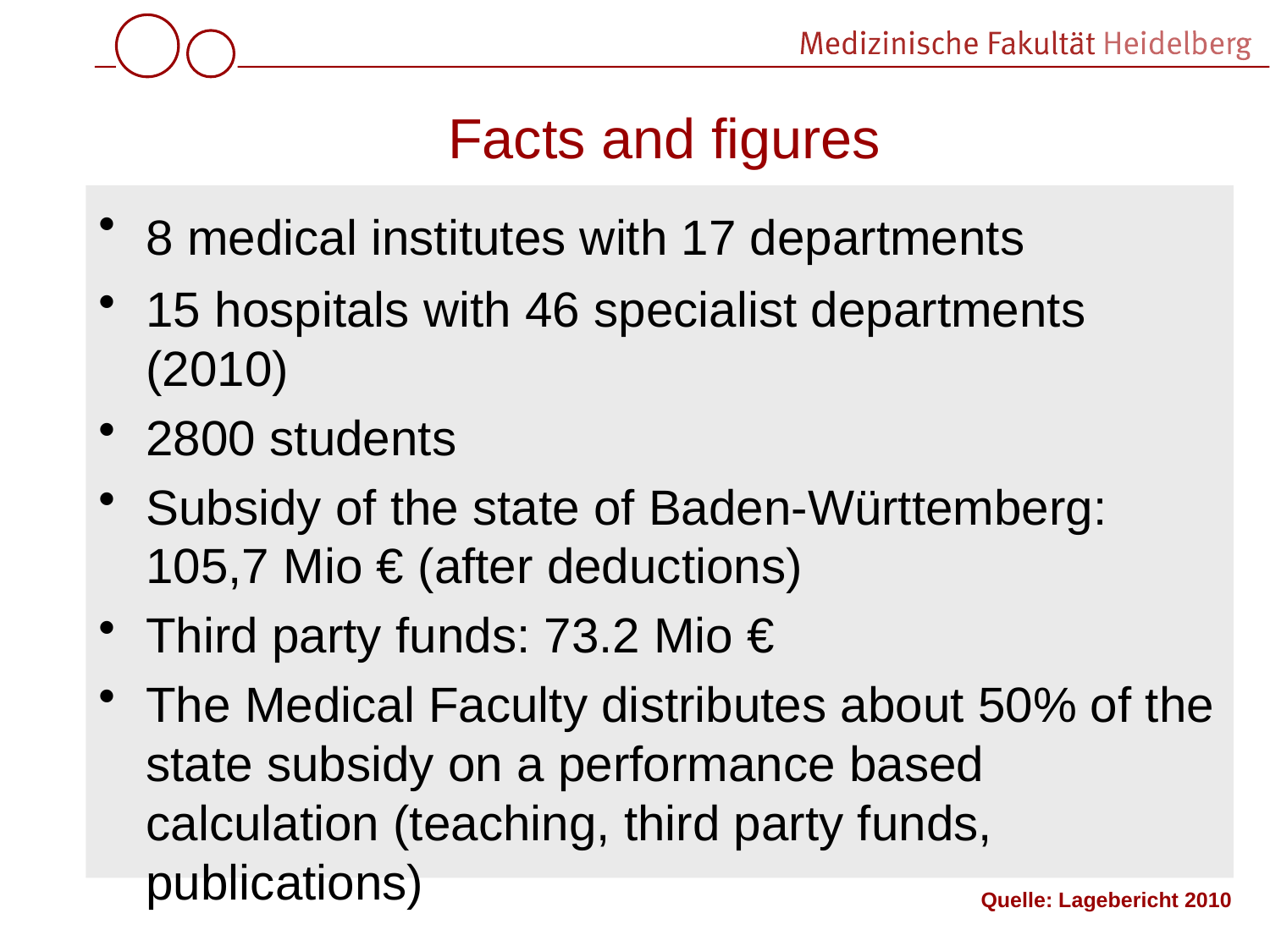

# Facts and figures
8 medical institutes with 17 departments
15 hospitals with 46 specialist departments (2010)
2800 students
Subsidy of the state of Baden-Württemberg:    105,7 Mio € (after deductions)
Third party funds: 73.2 Mio €
The Medical Faculty distributes about 50% of the state subsidy on a performance based calculation (teaching, third party funds, publications)

Quelle: Lagebericht 2010